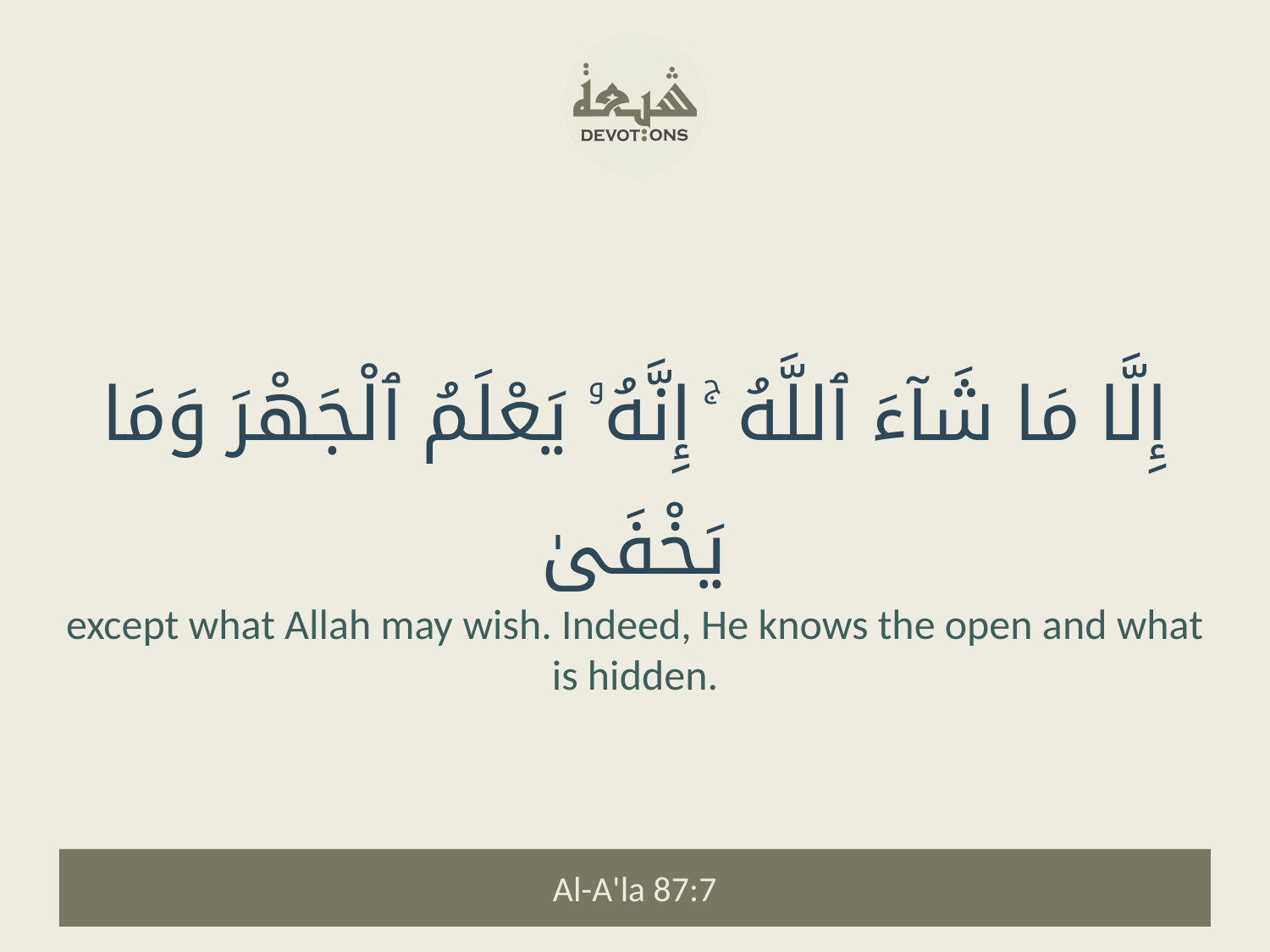

إِلَّا مَا شَآءَ ٱللَّهُ ۚ إِنَّهُۥ يَعْلَمُ ٱلْجَهْرَ وَمَا يَخْفَىٰ
except what Allah may wish. Indeed, He knows the open and what is hidden.
Al-A'la 87:7